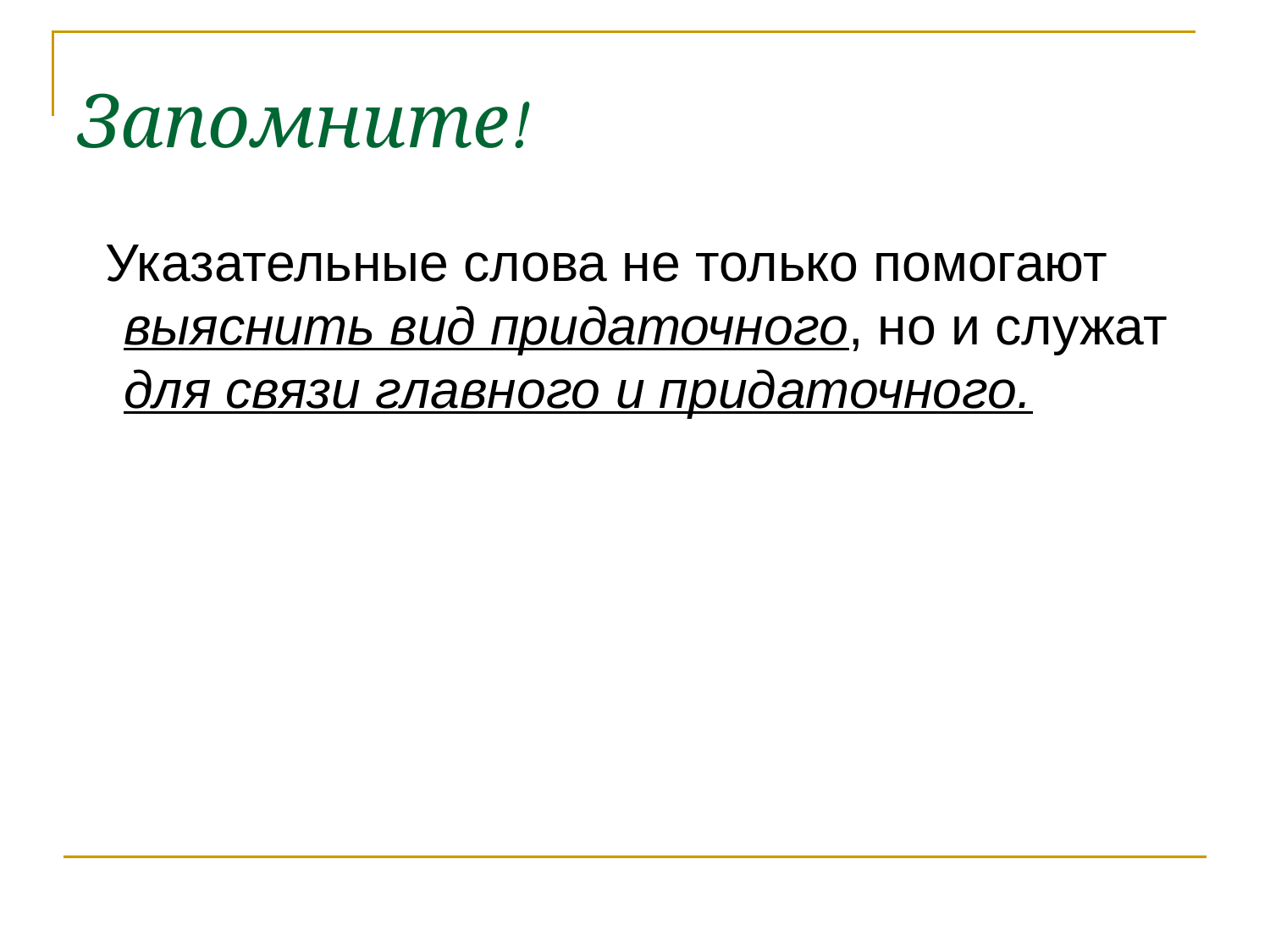

Запомните!
  Указательные слова не только помогают выяснить вид придаточного, но и служат для связи главного и придаточного.